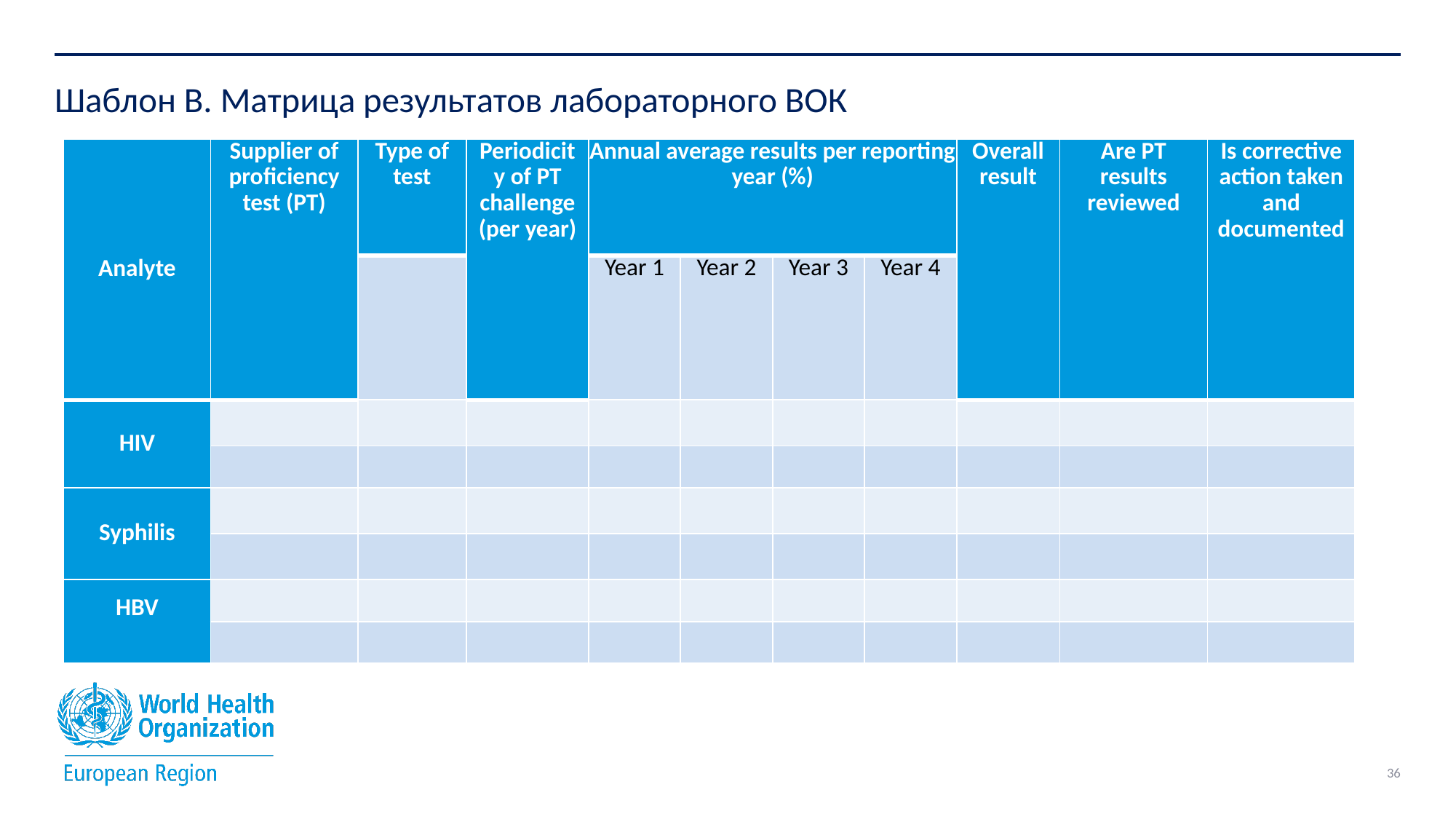

# Шаблон B. Матрица результатов лабораторного ВОК
| Analyte | Supplier of proficiency test (PT) | Type of test | Periodicity of PT challenge (per year) | Annual average results per reporting year (%) |  |  |  | Overall result | Are PT results reviewed | Is corrective action taken and documented |
| --- | --- | --- | --- | --- | --- | --- | --- | --- | --- | --- |
|  |  |  |  | Year 1 | Year 2 | Year 3 | Year 4 |  |  |  |
| HIV |  |  |  |  |  |  |  |  |  |  |
|  |  |  |  |  |  |  |  |  |  |  |
| Syphilis |  |  |  |  |  |  |  |  |  |  |
|  |  |  |  |  |  |  |  |  |  |  |
| HBV |  |  |  |  |  |  |  |  |  |  |
|  |  |  |  |  |  |  |  |  |  |  |
36